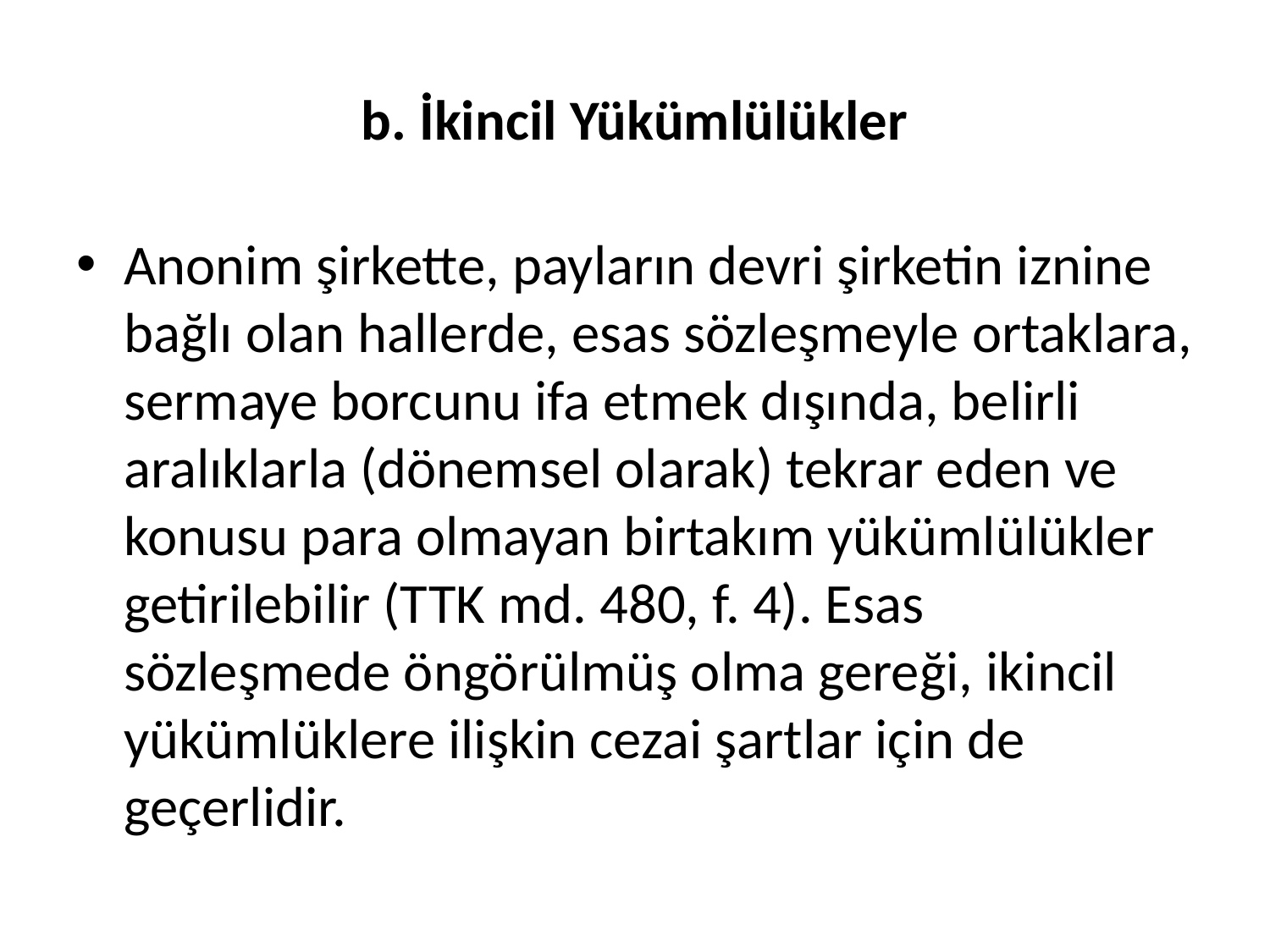

# b. İkincil Yükümlülükler
Anonim şirkette, payların devri şirketin iznine bağlı olan hallerde, esas sözleşmeyle ortaklara, sermaye borcunu ifa etmek dışında, belirli aralıklarla (dönemsel olarak) tekrar eden ve konusu para olmayan birtakım yükümlülükler getirilebilir (TTK md. 480, f. 4). Esas sözleşmede öngörülmüş olma gereği, ikincil yükümlüklere ilişkin cezai şartlar için de geçerlidir.